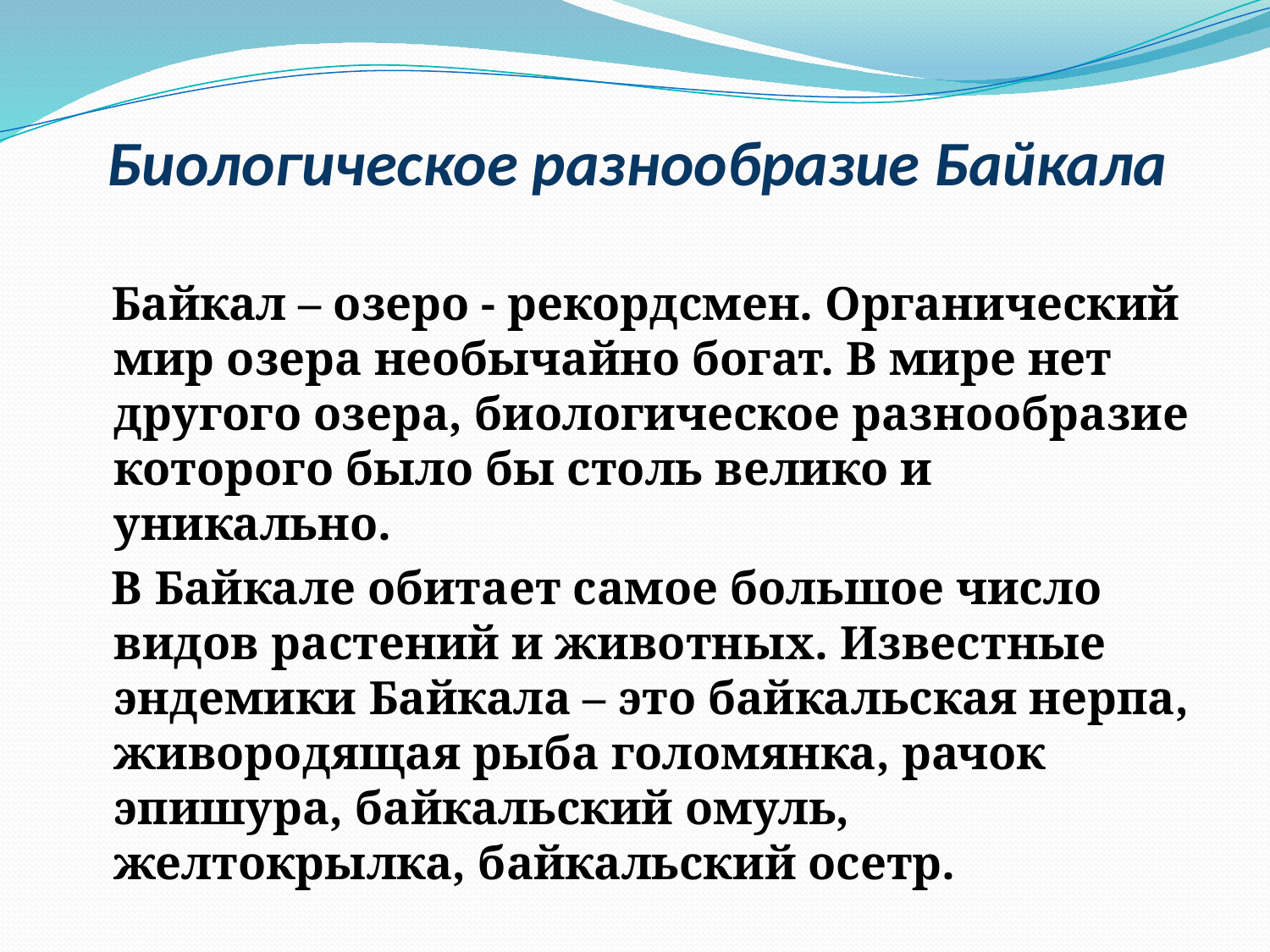

# Биологическое разнообразие Байкала
   Байкал – озеро - рекордсмен. Органический мир озера необычайно богат. В мире нет другого озера, биологическое разнообразие которого было бы столь велико и уникально.
   В Байкале обитает самое большое число видов растений и животных. Известные эндемики Байкала – это байкальская нерпа, живородящая рыба голомянка, рачок эпишура, байкальский омуль, желтокрылка, байкальский осетр.